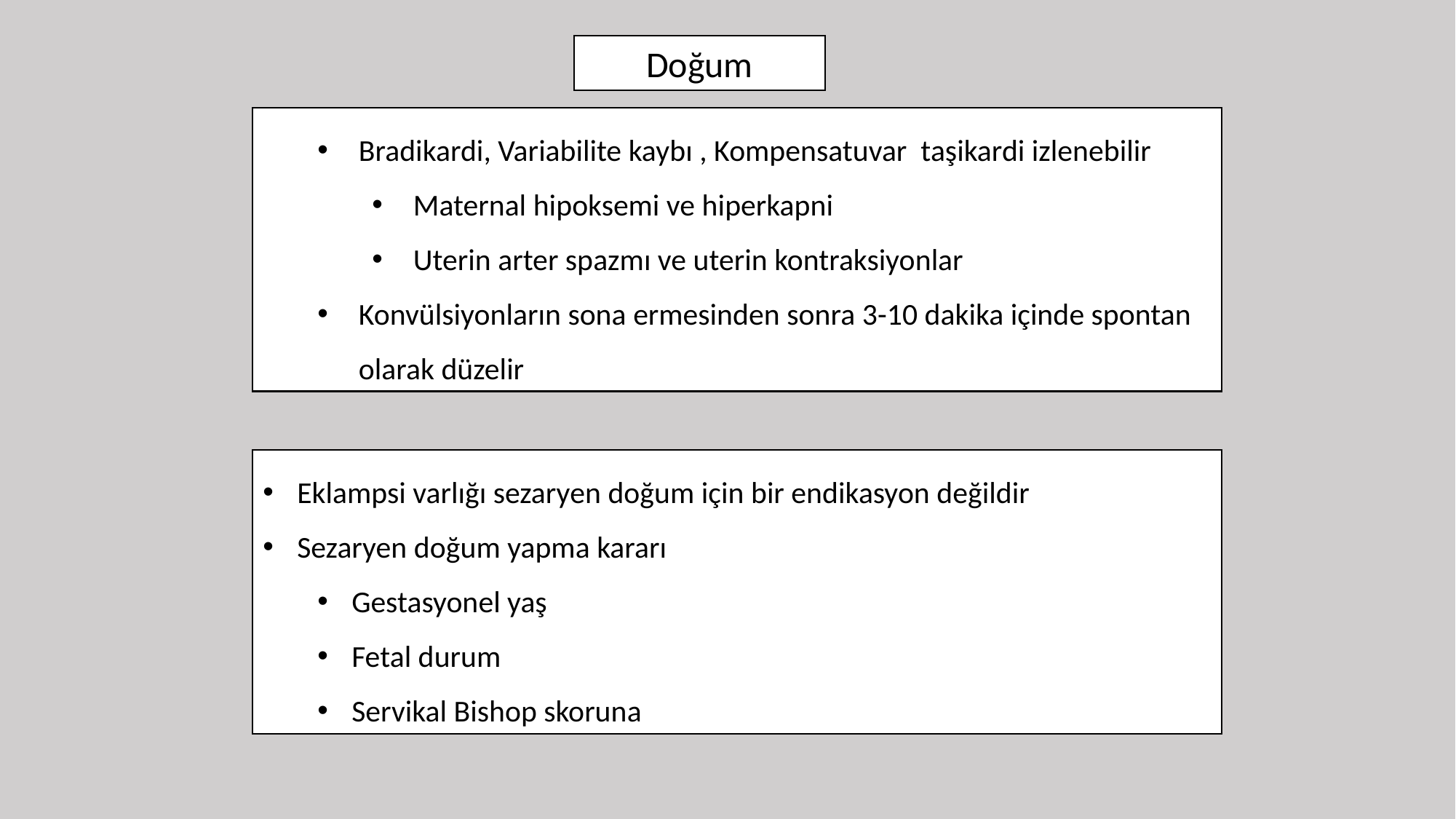

Doğum
Bradikardi, Variabilite kaybı , Kompensatuvar  taşikardi izlenebilir
Maternal hipoksemi ve hiperkapni
Uterin arter spazmı ve uterin kontraksiyonlar
Konvülsiyonların sona ermesinden sonra 3-10 dakika içinde spontan olarak düzelir
Eklampsi varlığı sezaryen doğum için bir endikasyon değildir
Sezaryen doğum yapma kararı
Gestasyonel yaş
Fetal durum
Servikal Bishop skoruna